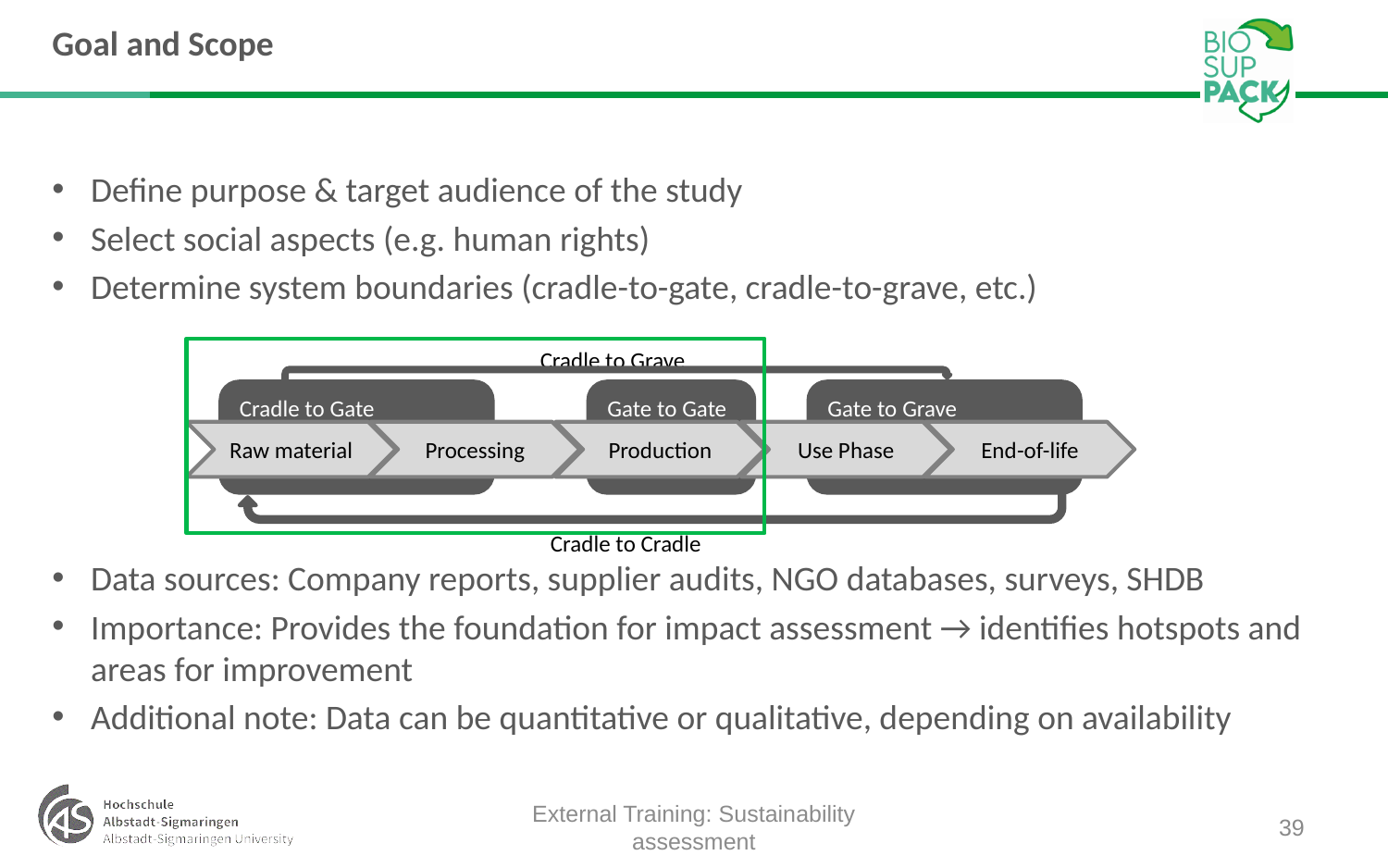

# Goal and Scope
Define purpose & target audience of the study
Select social aspects (e.g. human rights)
Determine system boundaries (cradle-to-gate, cradle-to-grave, etc.)

Data sources: Company reports, supplier audits, NGO databases, surveys, SHDB
Importance: Provides the foundation for impact assessment → identifies hotspots and areas for improvement
Additional note: Data can be quantitative or qualitative, depending on availability
Cradle to Grave

Cradle to Gate
Gate to Grave
Gate to Gate
Raw material
Processing
Production
Use Phase
End-of-life

Cradle to Cradle

External Training: Sustainability assessment
39